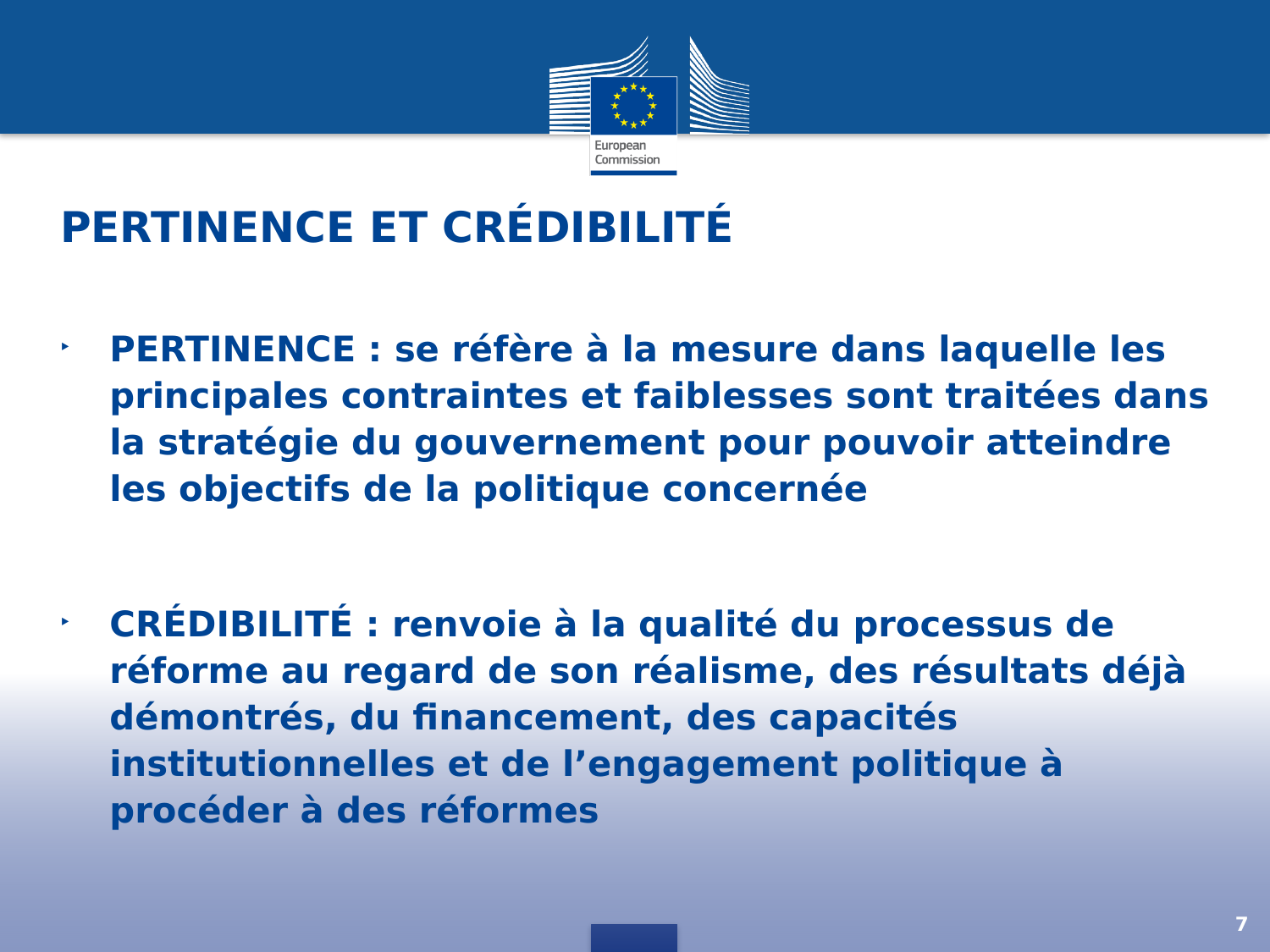

# Pertinence et crédibilité
Pertinence : se réfère à la mesure dans laquelle les principales contraintes et faiblesses sont traitées dans la stratégie du gouvernement pour pouvoir atteindre les objectifs de la politique concernée

Crédibilité : renvoie à la qualité du processus de réforme au regard de son réalisme, des résultats déjà démontrés, du financement, des capacités institutionnelles et de l’engagement politique à procéder à des réformes

7